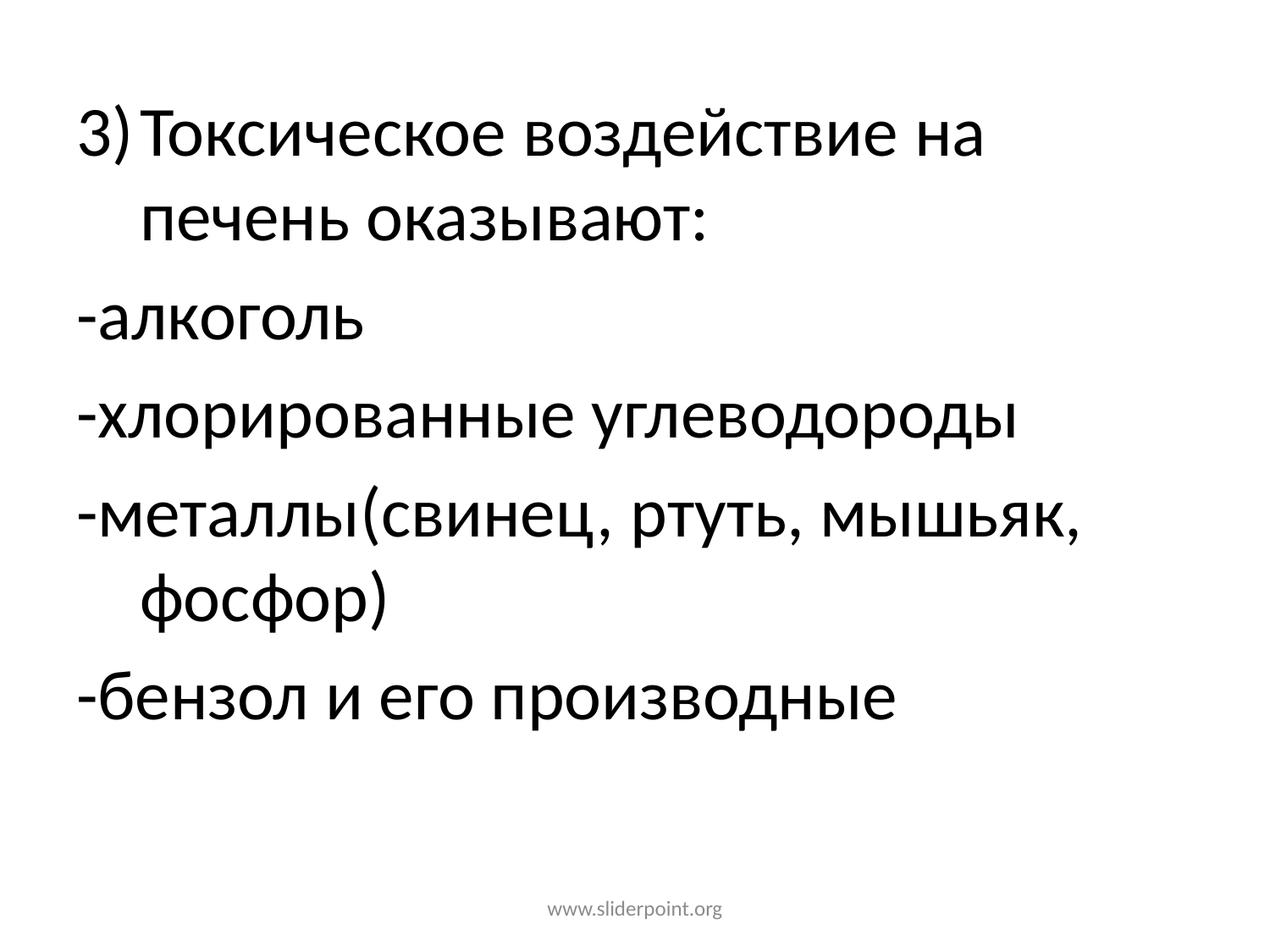

Токсическое воздействие на печень оказывают:
-алкоголь
-хлорированные углеводороды
-металлы(свинец, ртуть, мышьяк, фосфор)
-бензол и его производные

www.sliderpoint.org